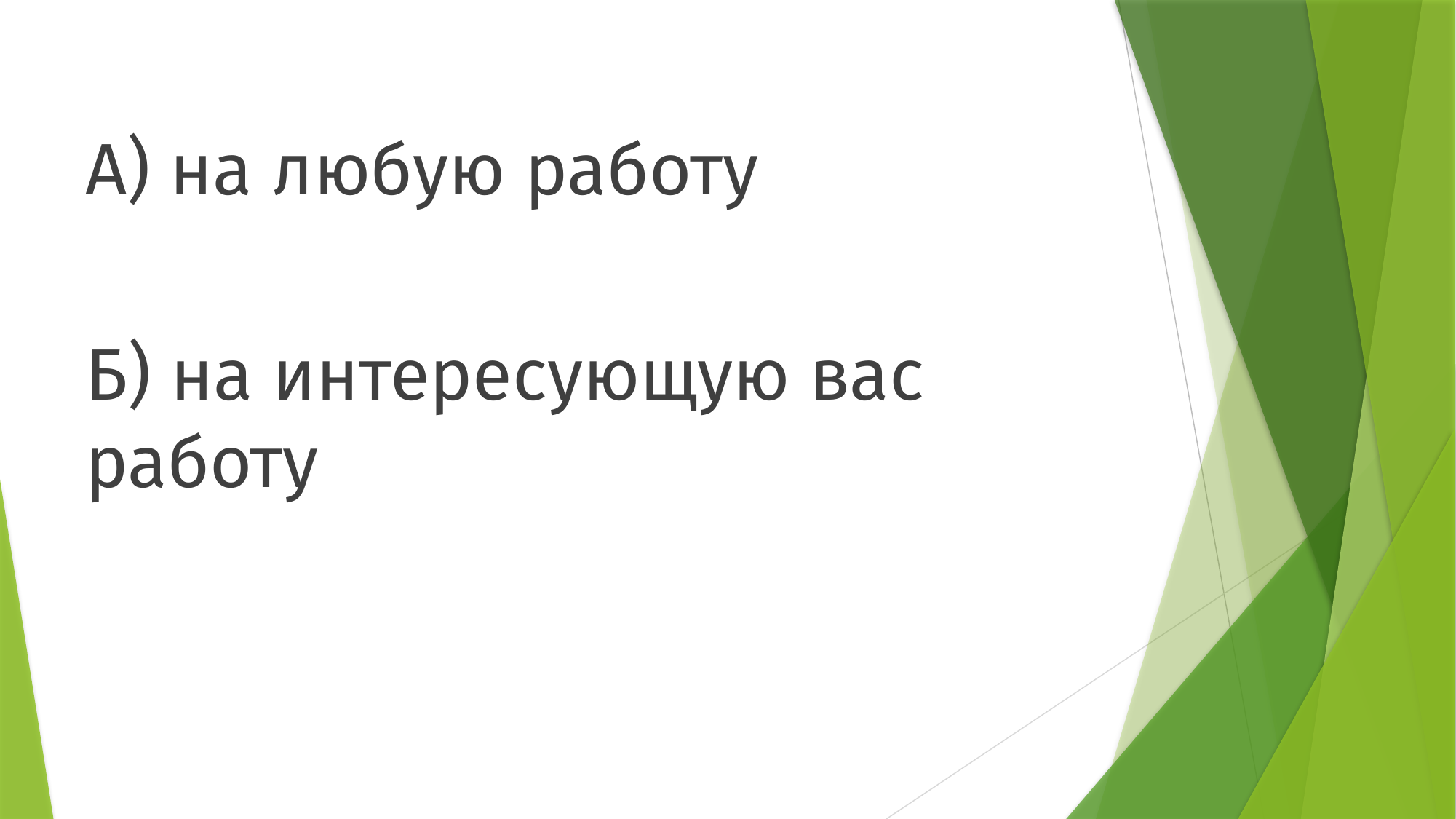

А) на любую работу

Б) на интересующую вас работу